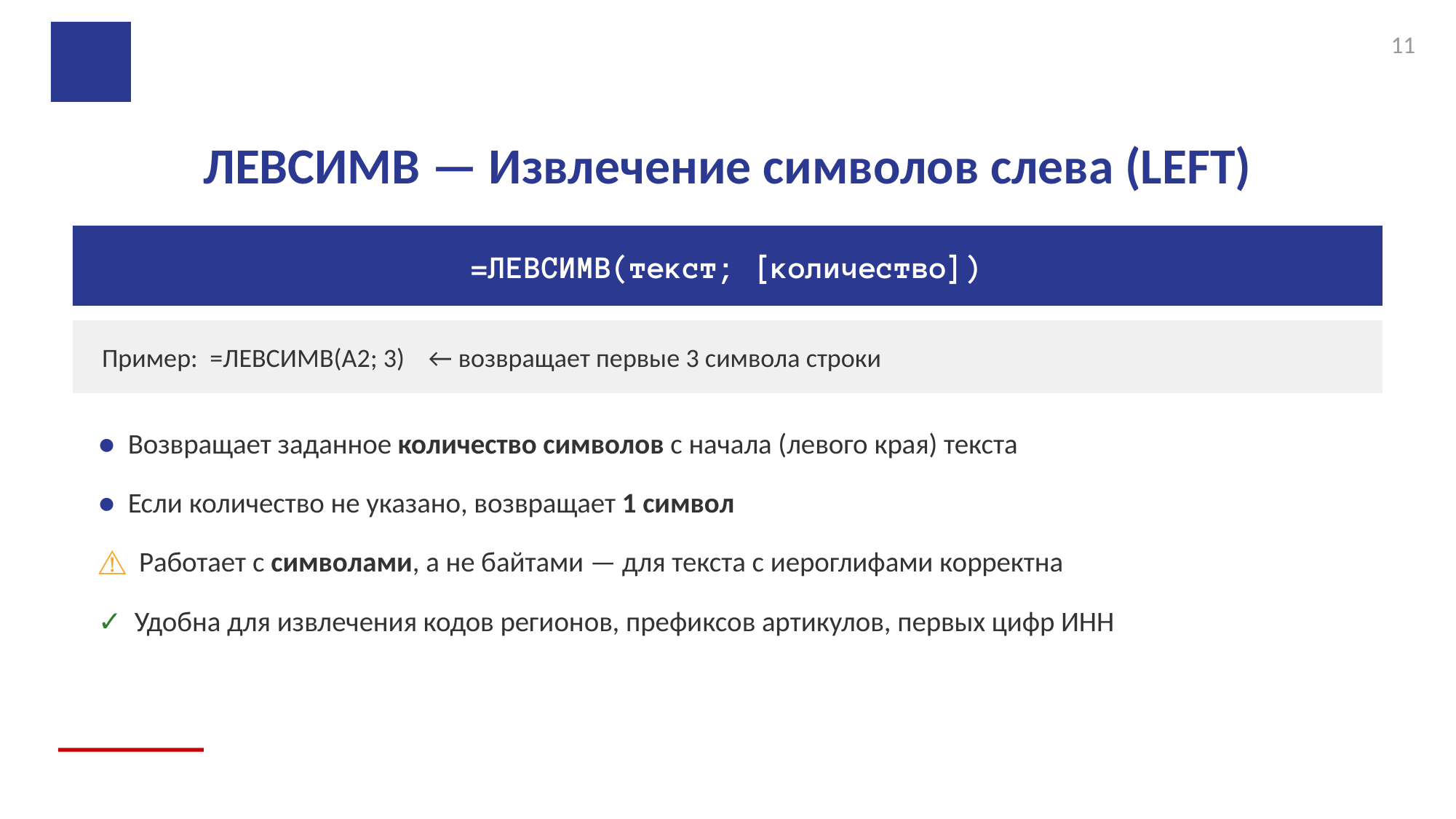

11

ЛЕВСИМВ — Извлечение символов слева (LEFT)

=ЛЕВСИМВ(текст; [количество])

Пример:  =ЛЕВСИМВ(A2; 3)    ← возвращает первые 3 символа строки
●  Возвращает заданное количество символов с начала (левого края) текста
●  Если количество не указано, возвращает 1 символ
⚠  Работает с символами, а не байтами — для текста с иероглифами корректна
✓  Удобна для извлечения кодов регионов, префиксов артикулов, первых цифр ИНН